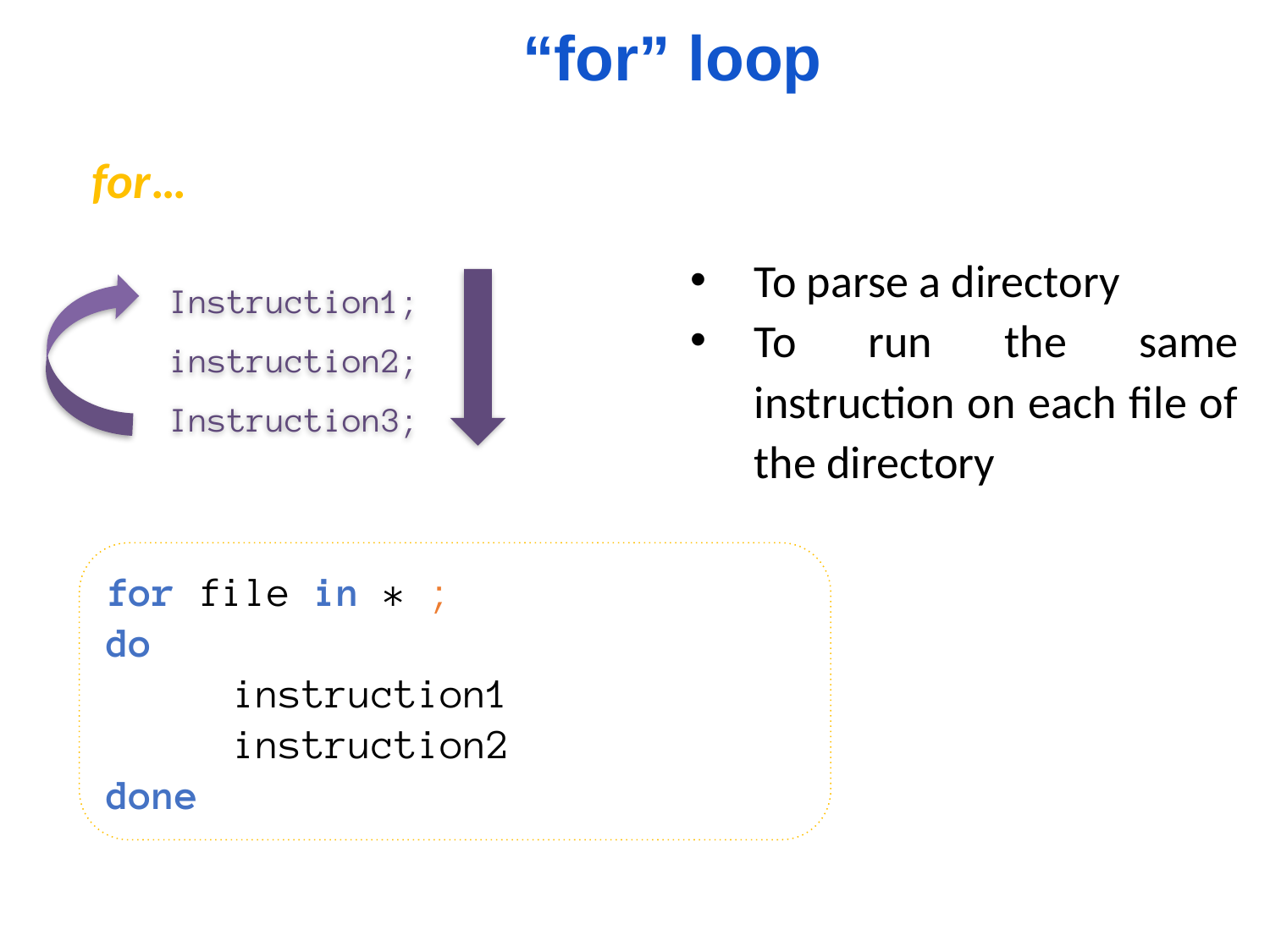

“for” loop
for…
To parse a directory
To run the same instruction on each file of the directory
Instruction1;
instruction2;
Instruction3;

for file in * ;
do
	instruction1
	instruction2
done